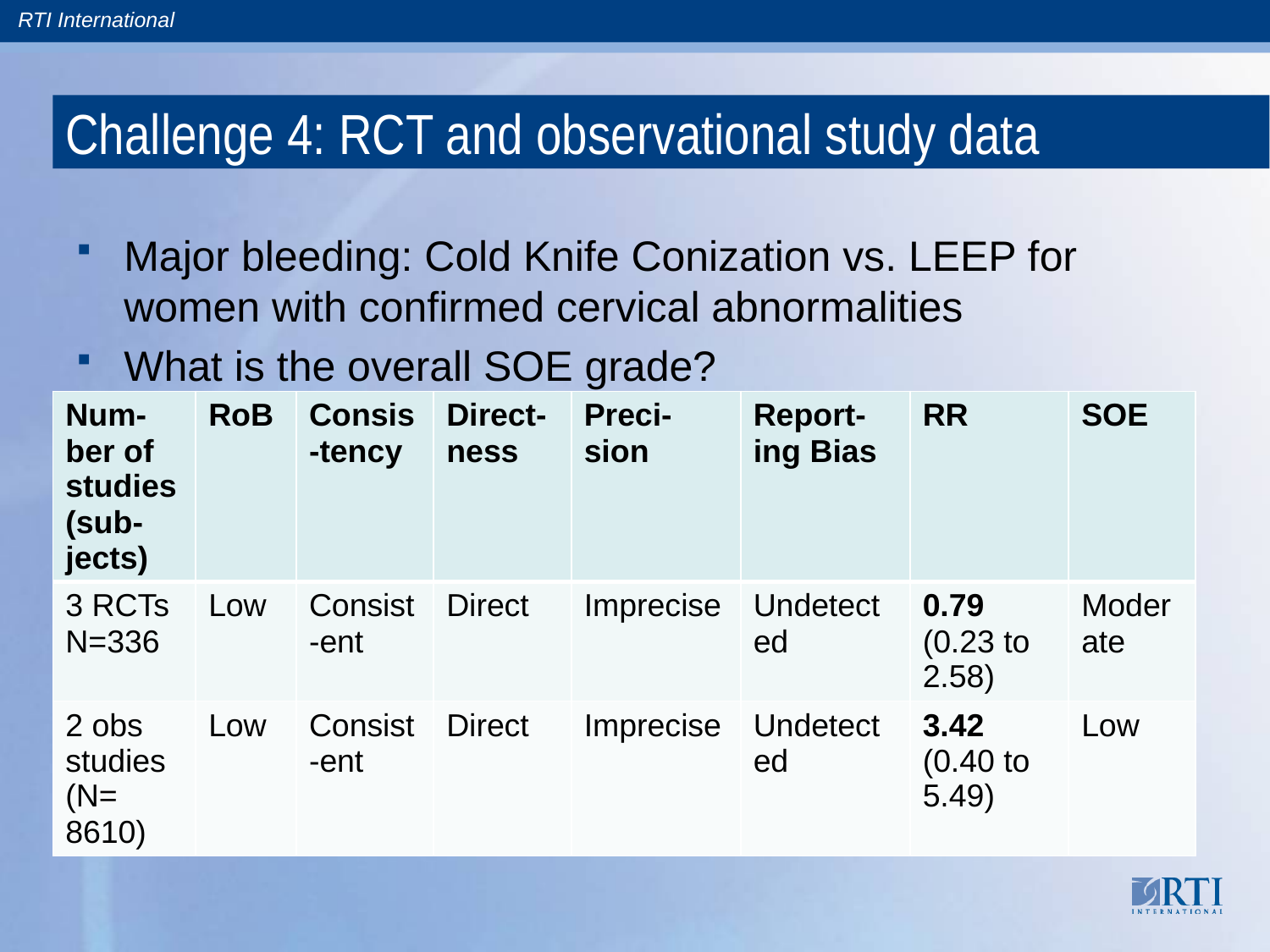

# Challenge 4: RCT and observational study data
Major bleeding: Cold Knife Conization vs. LEEP for women with confirmed cervical abnormalities
What is the overall SOE grade?

| Num-ber of studies (sub-jects) | RoB | Consis-tency | Direct-ness | Preci-sion | Report-ing Bias | RR | SOE |
| --- | --- | --- | --- | --- | --- | --- | --- |
| 3 RCTs N=336 | Low | Consist-ent | Direct | Imprecise | Undetected | 0.79 (0.23 to 2.58) | Moderate |
| 2 obs studies (N= 8610) | Low | Consist-ent | Direct | Imprecise | Undetected | 3.42 (0.40 to 5.49) | Low |